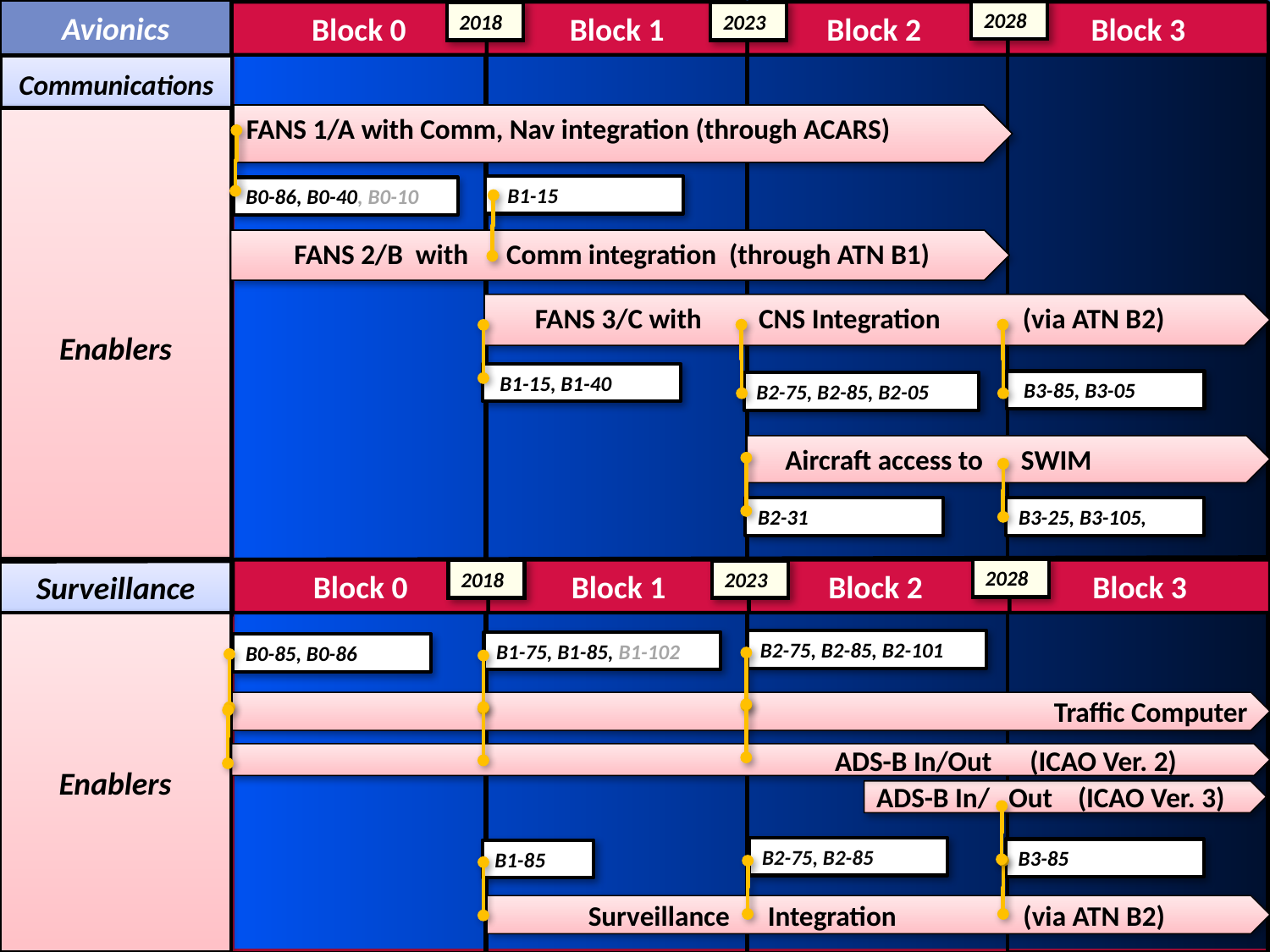

Avionics
2028
Block 0
Block 1
Block 2
Block 3
2018
2023

Communications
FANS 1/A with Comm, Nav integration (through ACARS)
Enablers
  B1-15
B0-86, B0-40, B0-10
        FANS 2/B  with      Comm integration  (through ATN B1)
      FANS 3/C with         CNS Integration             (via ATN B2)
 B1-15, B1-40
 B3-85, B3-05
B2-75, B2-85, B2-05
    Aircraft access to      SWIM
B2-31
B3-25, B3-105,
2028
Block 0
Block 1
Block 2
Block 3
2018
2023
Surveillance
Enablers
B2-75, B2-85, B2-101
B1-75, B1-85, B1-102
B0-85, B0-86
 Traffic Computer
                                                                                             ADS-B In/Out      (ICAO Ver. 2)
ADS-B In/   Out    (ICAO Ver. 3)
B2-75, B2-85
B3-85
B1-85
              Surveillance      Integration                    (via ATN B2)